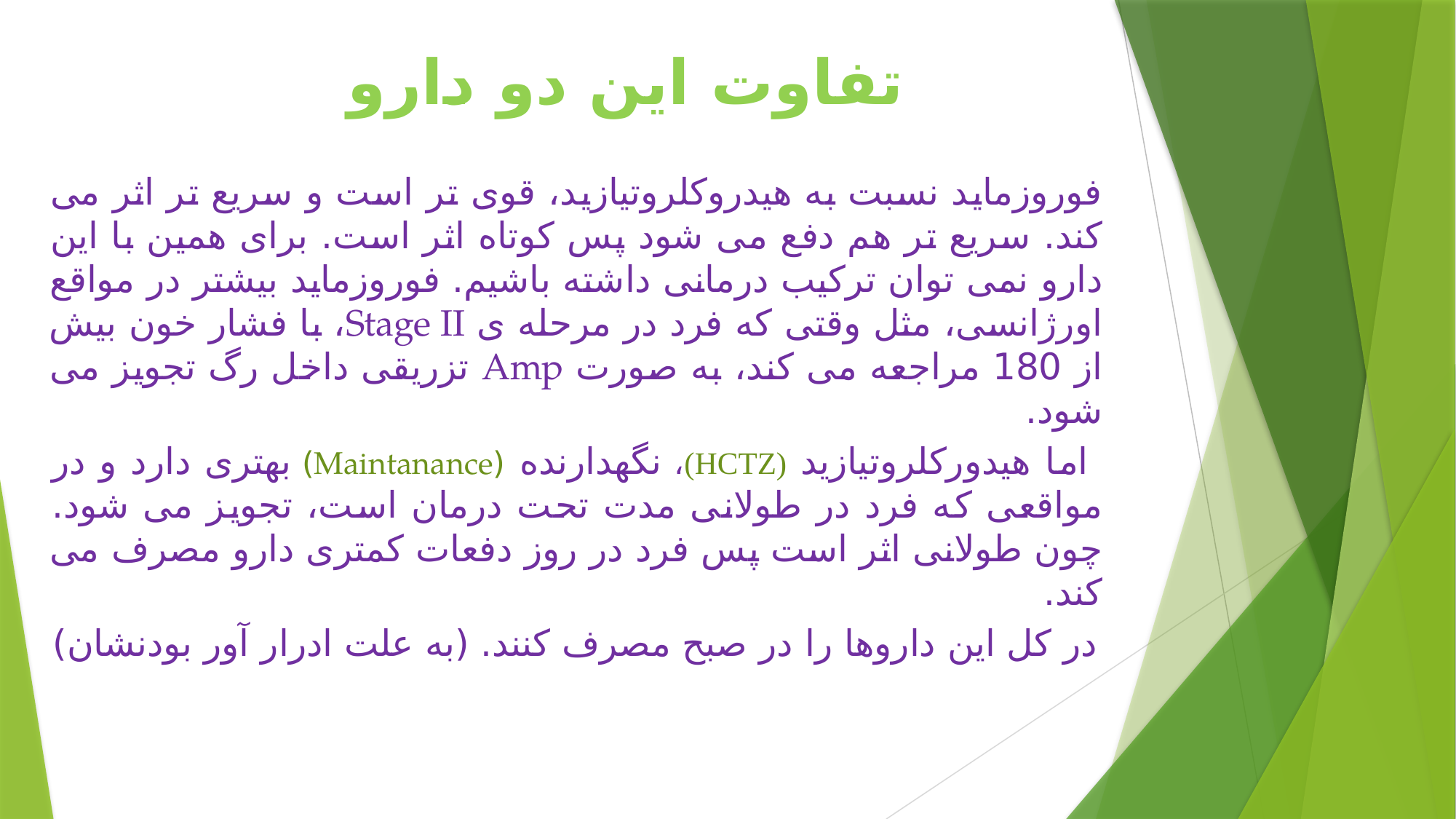

تفاوت این دو دارو
    فوروزماید نسبت به هیدروکلروتیازید، قوی تر است و سریع تر اثر می کند. سریع تر هم دفع می شود پس کوتاه اثر است. برای همین با این دارو نمی توان ترکیب درمانی داشته باشیم. فوروزماید بیشتر در مواقع اورژانسی، مثل وقتی که فرد در مرحله ی Stage II، با فشار خون بیش از 180 مراجعه می کند، به صورت Amp تزریقی داخل رگ تجویز می شود.
    اما هیدورکلروتیازید (HCTZ)، نگهدارنده (Maintanance) بهتری دارد و در مواقعی که فرد در طولانی مدت تحت درمان است، تجویز می شود. چون طولانی اثر است پس فرد در روز دفعات کمتری دارو مصرف می کند.
    در کل این داروها را در صبح مصرف کنند. (به علت ادرار آور بودنشان)